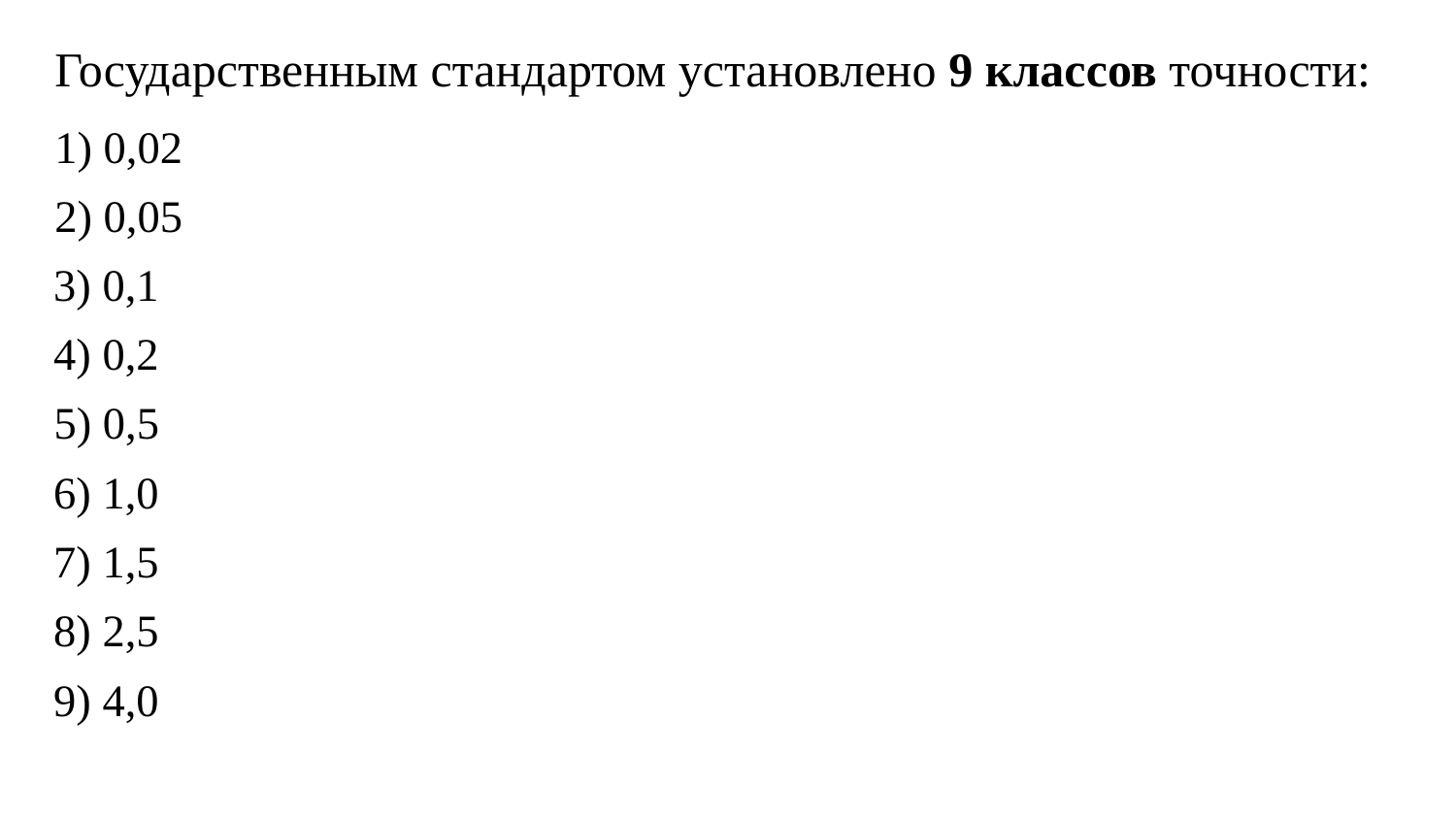

Государственным стандартом установлено 9 классов точности:
1) 0,02
2) 0,05
3) 0,1
4) 0,2
5) 0,5
6) 1,0
7) 1,5
8) 2,5
9) 4,0